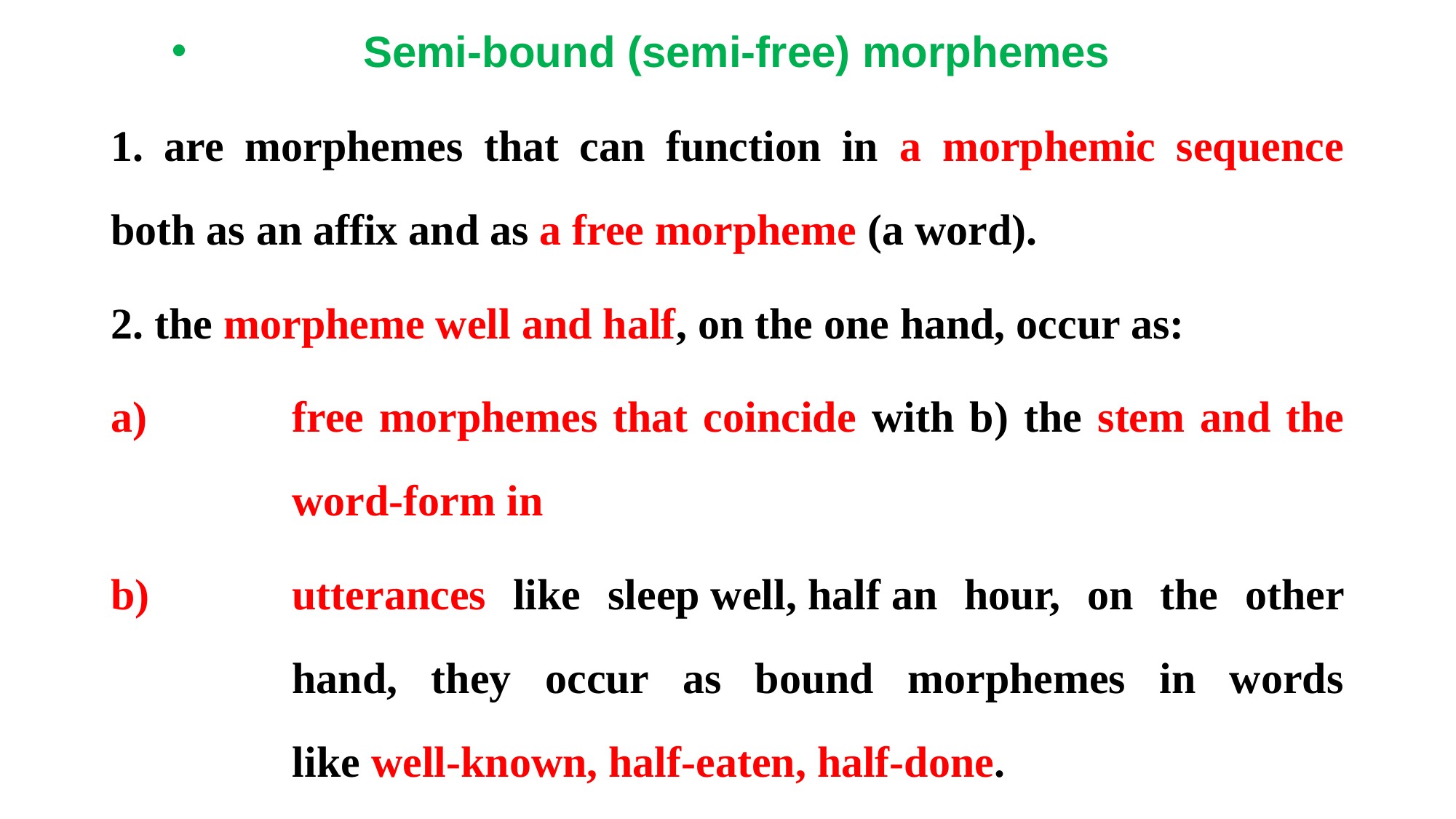

Semi-bound (semi-free) morphemes
1. are morphemes that can function in a morphemic sequence both as an affix and as a free morpheme (a word).
2. the morpheme well and half, on the one hand, occur as:
free morphemes that coincide with b) the stem and the word-form in
utterances like sleep well, half an hour, on the other hand, they occur as bound morphemes in words like well-known, half-eaten, half-done.